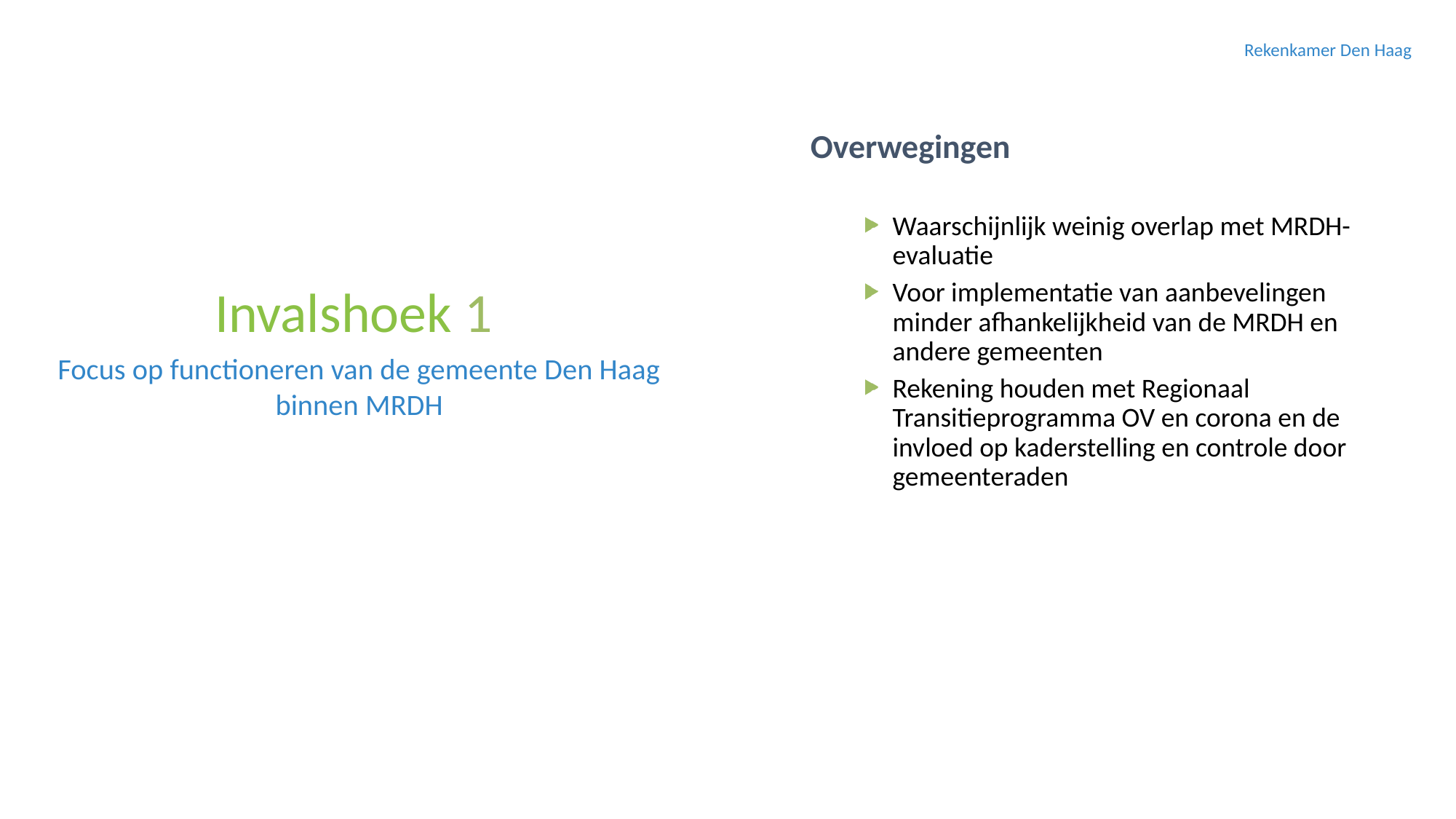

Rekenkamer Den Haag
Overwegingen
Waarschijnlijk weinig overlap met MRDH-evaluatie
Voor implementatie van aanbevelingen minder afhankelijkheid van de MRDH en andere gemeenten
Rekening houden met Regionaal Transitieprogramma OV en corona en de invloed op kaderstelling en controle door gemeenteraden

Invalshoek 1
Focus op functioneren van de gemeente Den Haag binnen MRDH